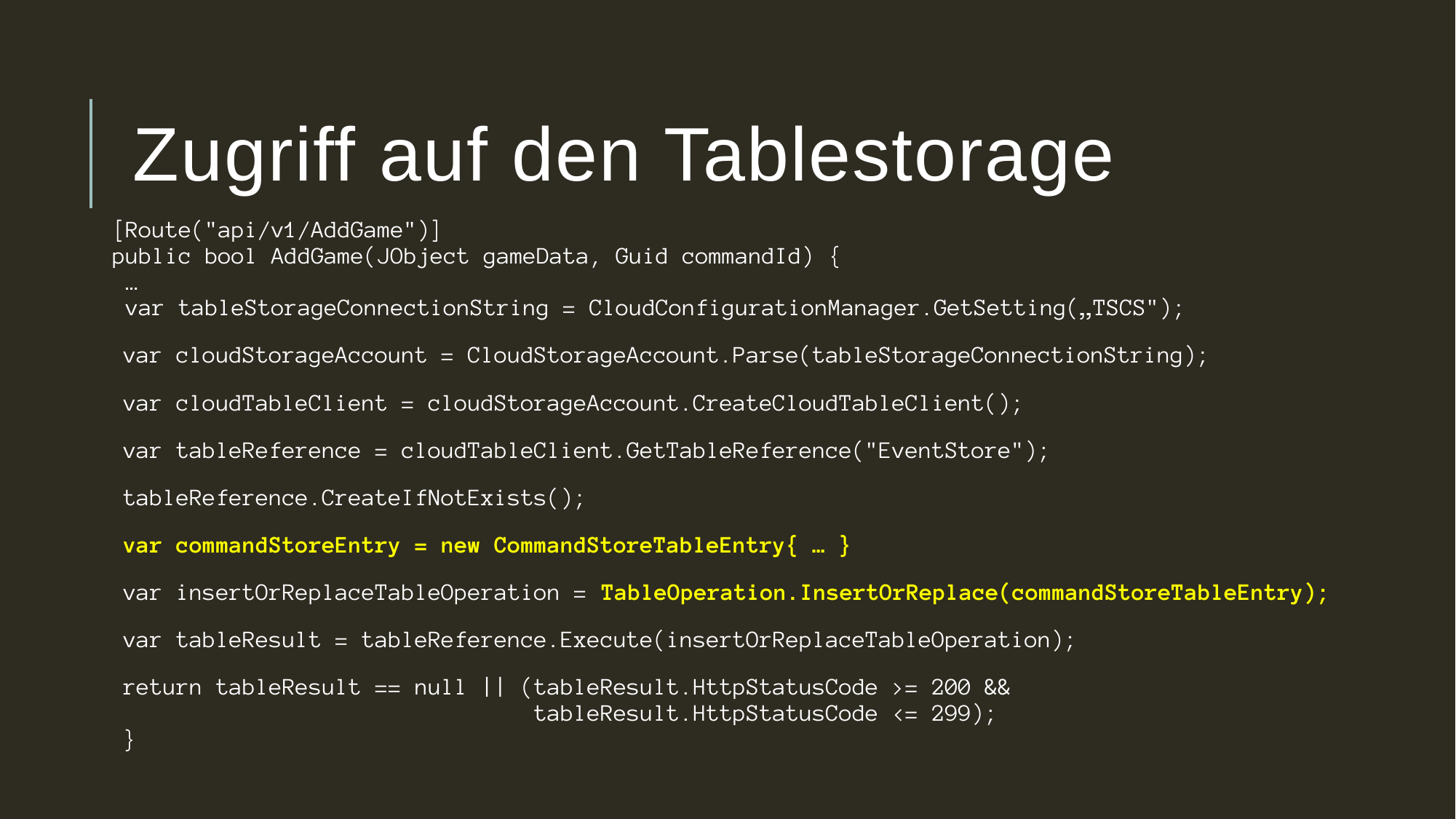

# Zugriff auf den Tablestorage
[Route("api/v1/AddGame")]
public bool AddGame(JObject gameData, Guid commandId) {
 …
 var tableStorageConnectionString = CloudConfigurationManager.GetSetting(„TSCS");
var cloudStorageAccount = CloudStorageAccount.Parse(tableStorageConnectionString);
var cloudTableClient = cloudStorageAccount.CreateCloudTableClient();
var tableReference = cloudTableClient.GetTableReference("EventStore");
tableReference.CreateIfNotExists();
var commandStoreEntry = new CommandStoreTableEntry{ … }
var insertOrReplaceTableOperation = TableOperation.InsertOrReplace(commandStoreTableEntry);
var tableResult = tableReference.Execute(insertOrReplaceTableOperation);
return tableResult == null || (tableResult.HttpStatusCode >= 200 &&
                               tableResult.HttpStatusCode <= 299);
}